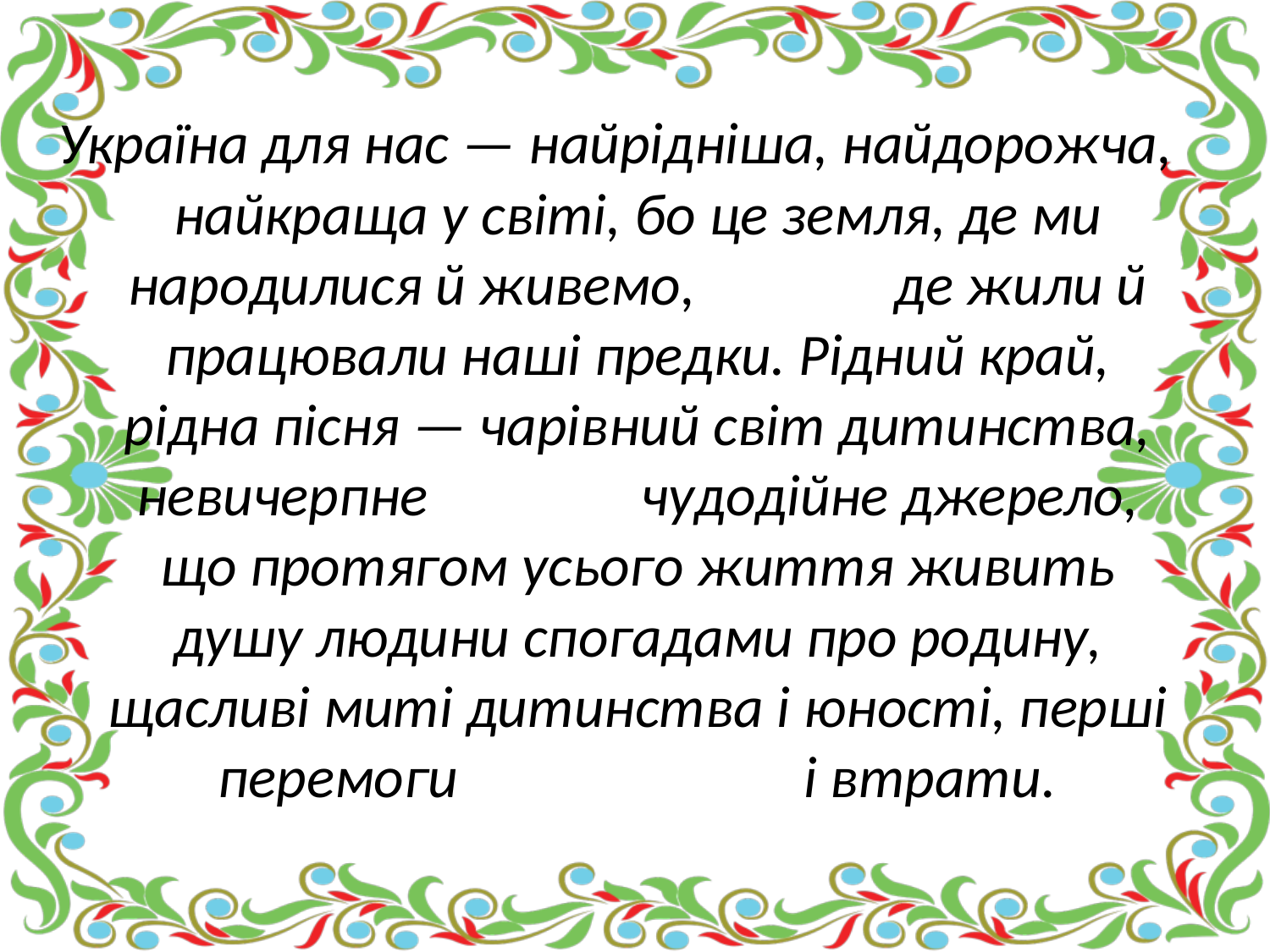

Україна для нас — найрідніша, найдорожча, найкраща у світі, бо це земля, де ми народилися й живемо,               де жили й працювали наші предки. Рідний край, рідна пісня — чарівний світ дитинства, невичерпне                чудодійне джерело, що протягом усього життя живить душу людини спогадами про родину, щасливі миті дитинства і юності, перші перемоги                          і втрати.